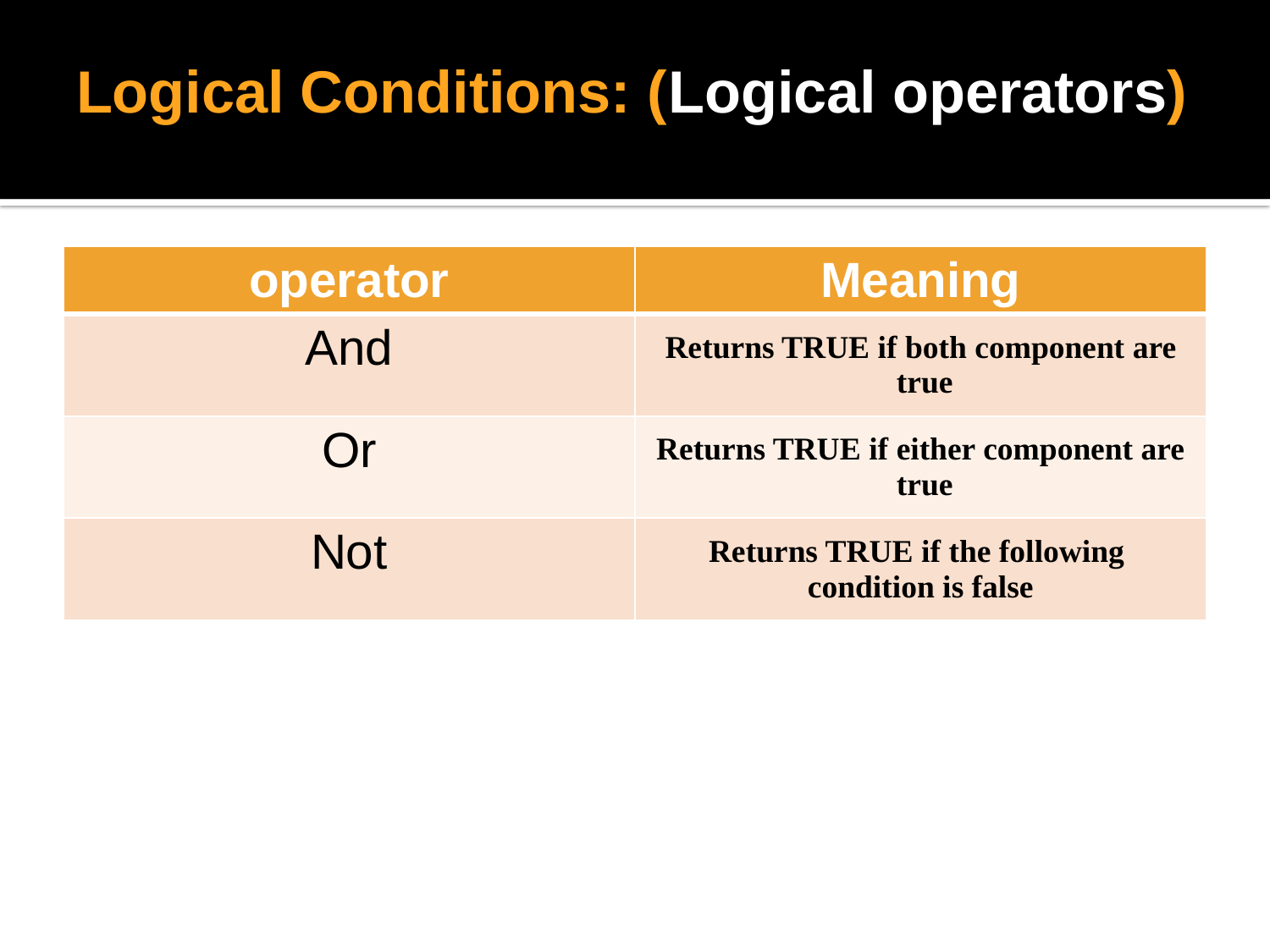

# Logical Conditions: (Logical operators)
| operator | Meaning |
| --- | --- |
| And | Returns TRUE if both component are true |
| Or | Returns TRUE if either component are true |
| Not | Returns TRUE if the following condition is false |